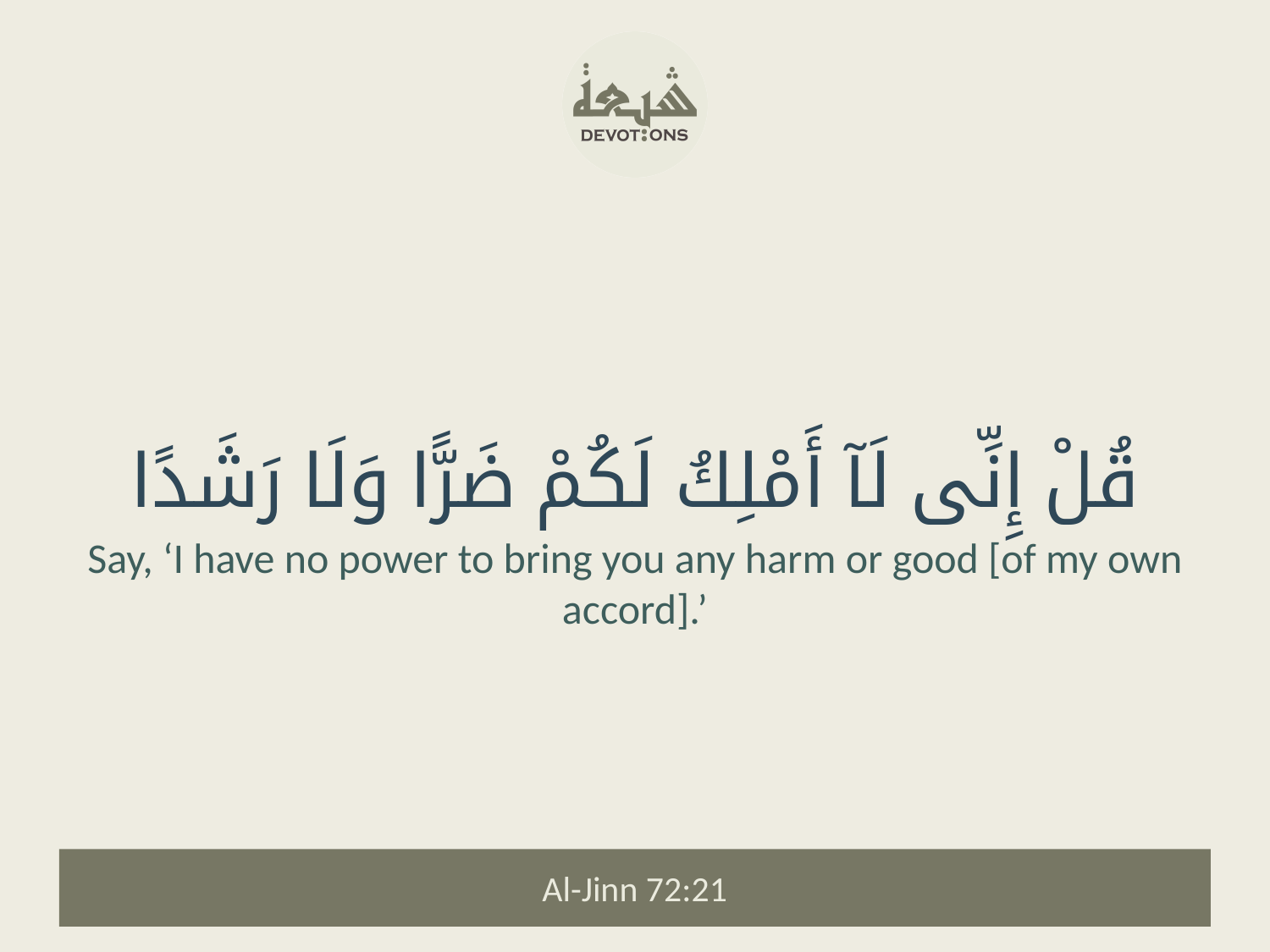

قُلْ إِنِّى لَآ أَمْلِكُ لَكُمْ ضَرًّا وَلَا رَشَدًا
Say, ‘I have no power to bring you any harm or good [of my own accord].’
Al-Jinn 72:21